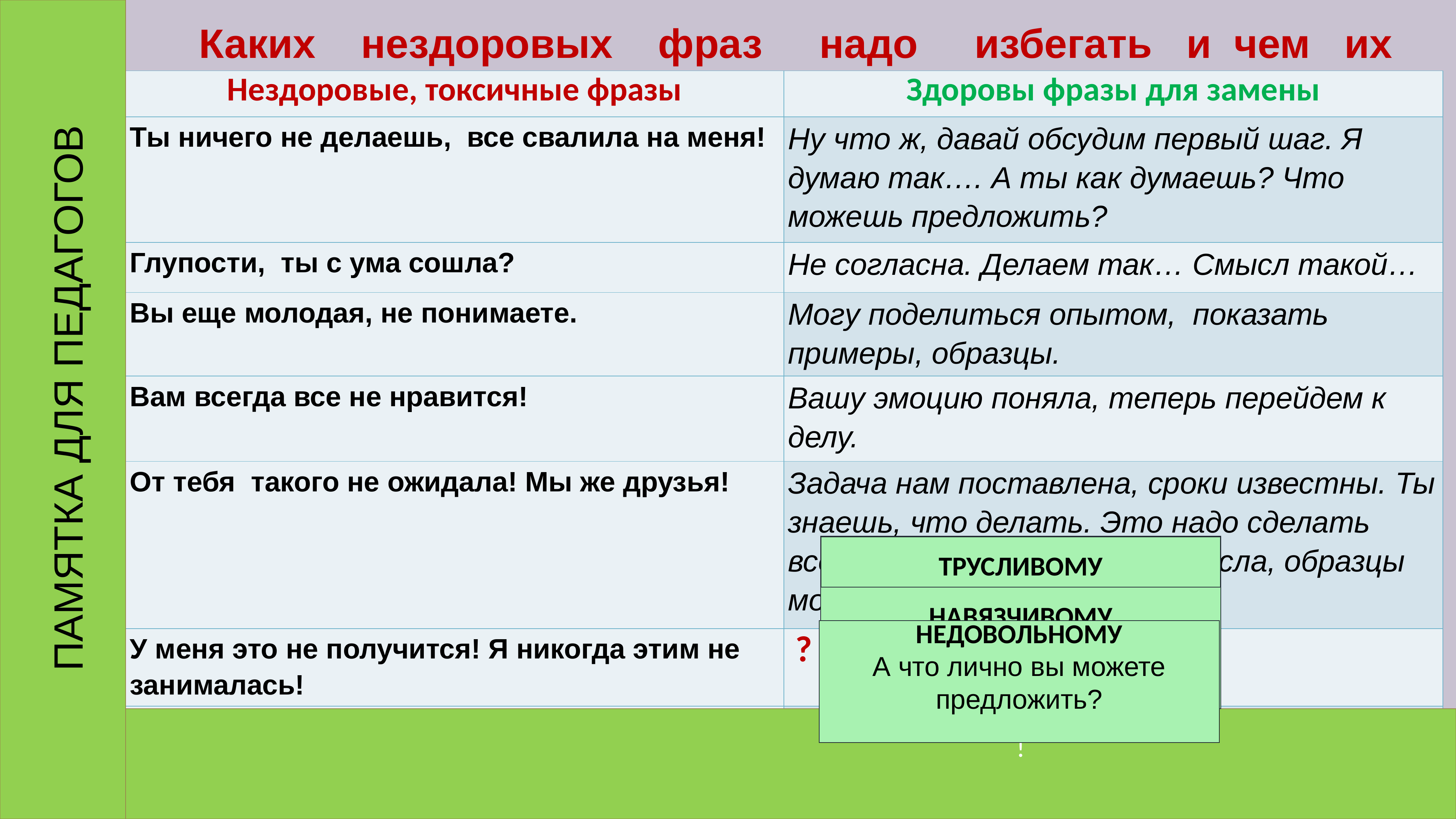

Каких    нездоровых    фраз     надо     избегать   и  чем   их   заменить

| Нездоровые, токсичные фразы | Здоровы фразы для замены |
| --- | --- |
| Ты ничего не делаешь, все свалила на меня! | Ну что ж, давай обсудим первый шаг. Я думаю так…. А ты как думаешь? Что можешь предложить? |
| Глупости, ты с ума сошла? | Не согласна. Делаем так… Смысл такой… |
| Вы еще молодая, не понимаете. | Могу поделиться опытом, показать примеры, образцы. |
| Вам всегда все не нравится! | Вашу эмоцию поняла, теперь перейдем к делу. |
| От тебя такого не ожидала! Мы же друзья! | Задача нам поставлена, сроки известны. Ты знаешь, что делать. Это надо сделать всем. Жду на проверку 1-го числа, образцы можно посмотреть тут. |
| У меня это не получится! Я никогда этим не занималась! | ? |
| Стрижка раньше была лучше. | ? |
| Хотя бы что-то новое придумали! Все одно и то же! | ? |
НА    ЗАМЕТКУ

ПАМЯТКА ДЛЯ ПЕДАГОГОВ
ТРУСЛИВОМУ
Хочешь, попробуем вместе? У меня есть хороший материал!

НАВЯЗЧИВОМУ
Я вижу, у вас все безупречно! Счастливый!

!
НЕДОВОЛЬНОМУ
А что лично вы можете предложить?

2